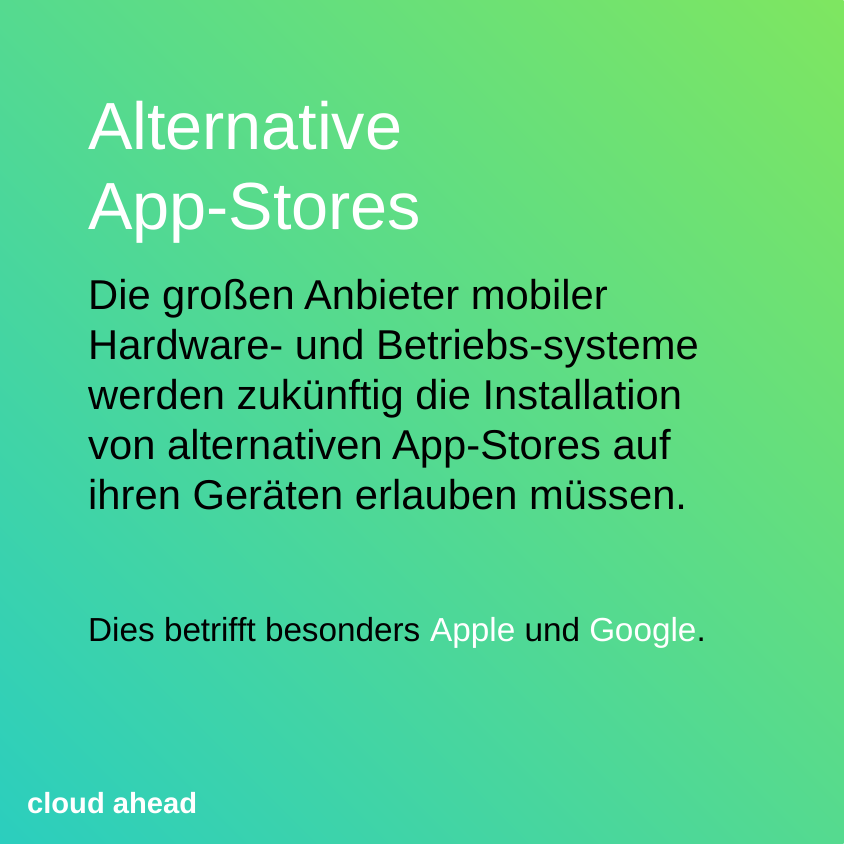

Alternative
App-Stores
Die großen Anbieter mobiler Hardware- und Betriebs-systeme werden zukünftig die Installation von alternativen App-Stores auf ihren Geräten erlauben müssen.

Dies betrifft besonders Apple und Google.